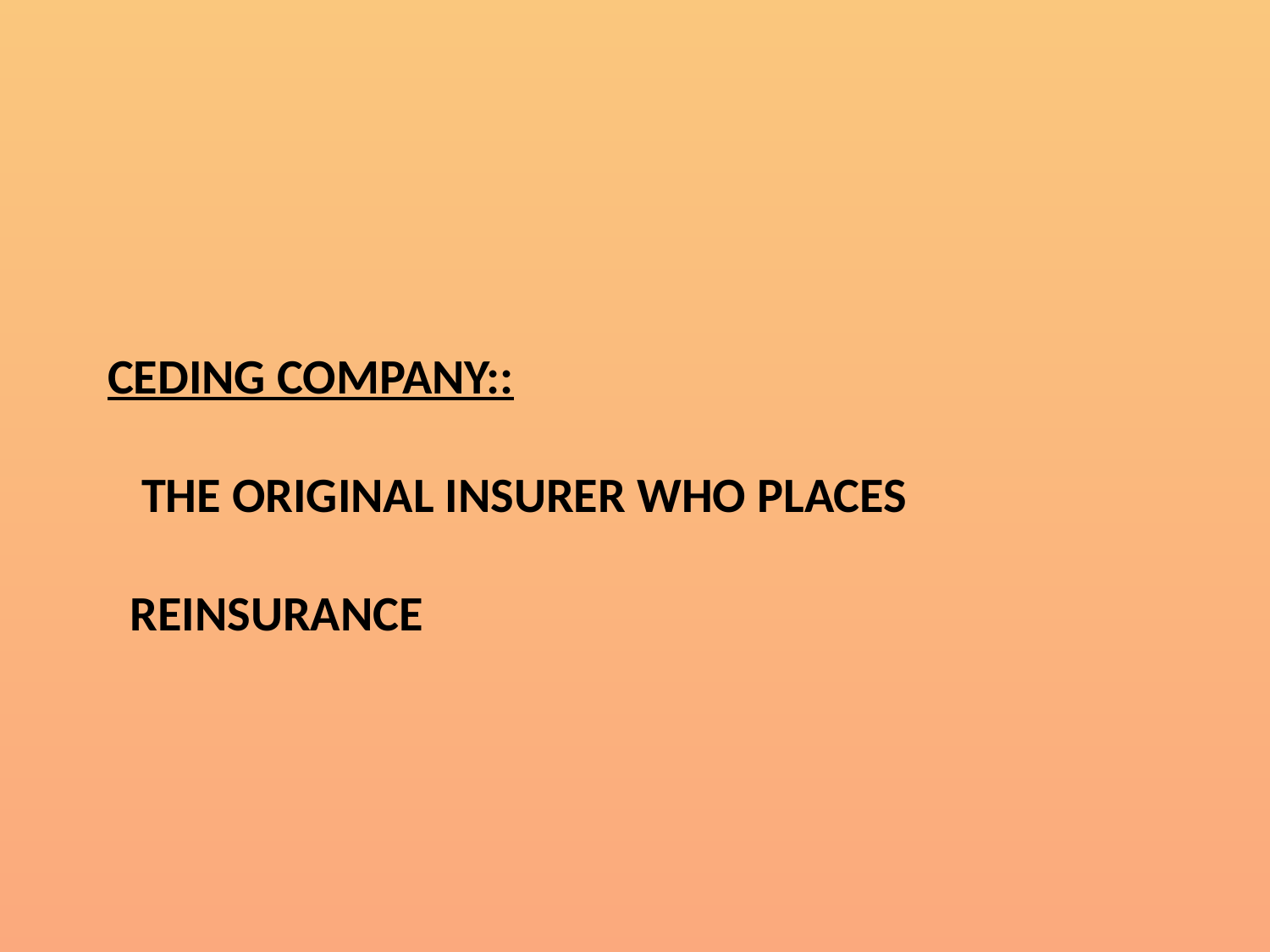

CEDING COMPANY::

   THE ORIGINAL INSURER WHO PLACES

  REINSURANCE